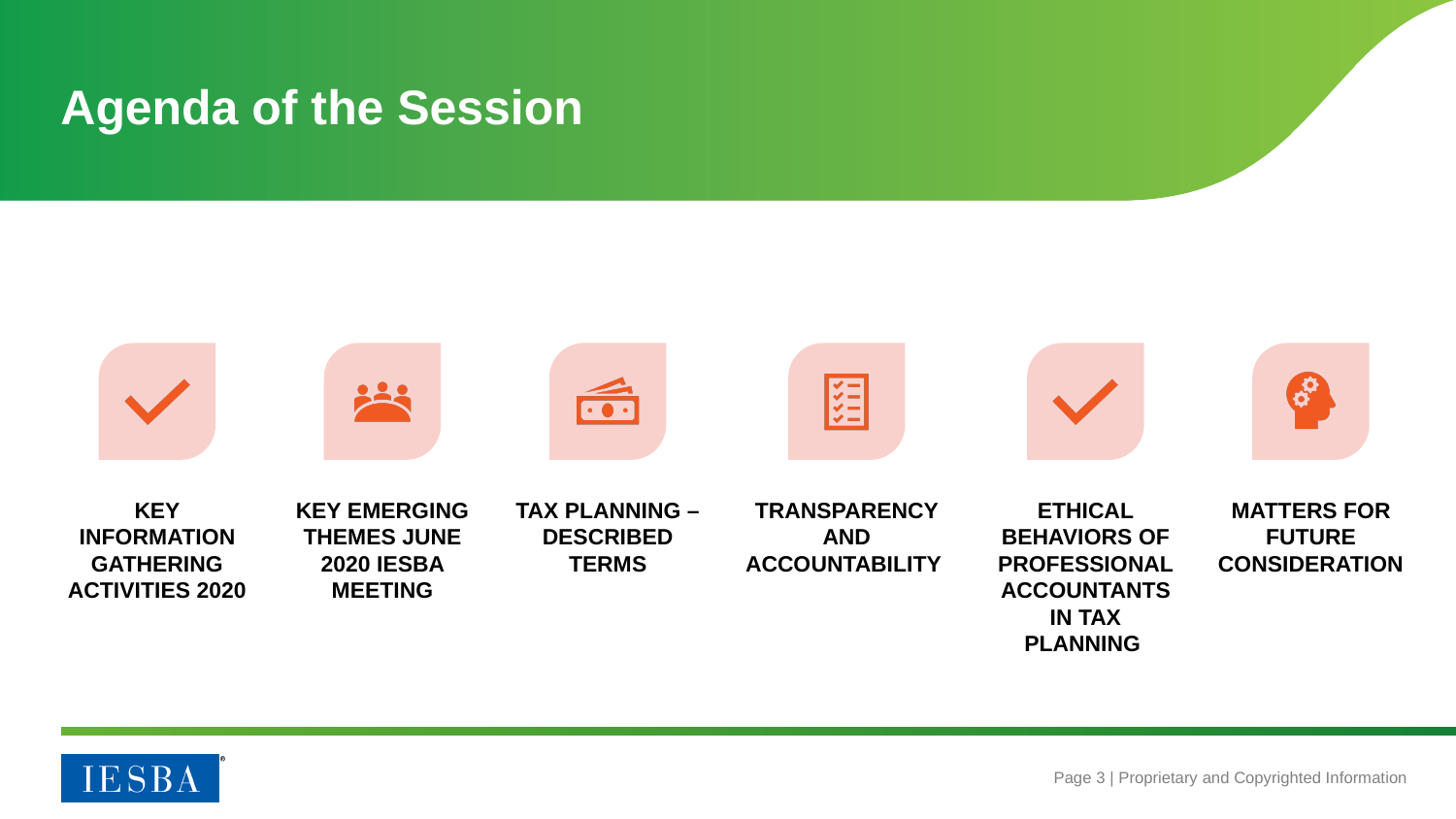

# Agenda of the Session
Key information gathering activities 2020
Key emerging themes June 2020 iesba meeting
Tax Planning – described terms
Transparency and accountability
Ethical Behaviors of Professional Accountants in Tax Planning
Matters for future consideration